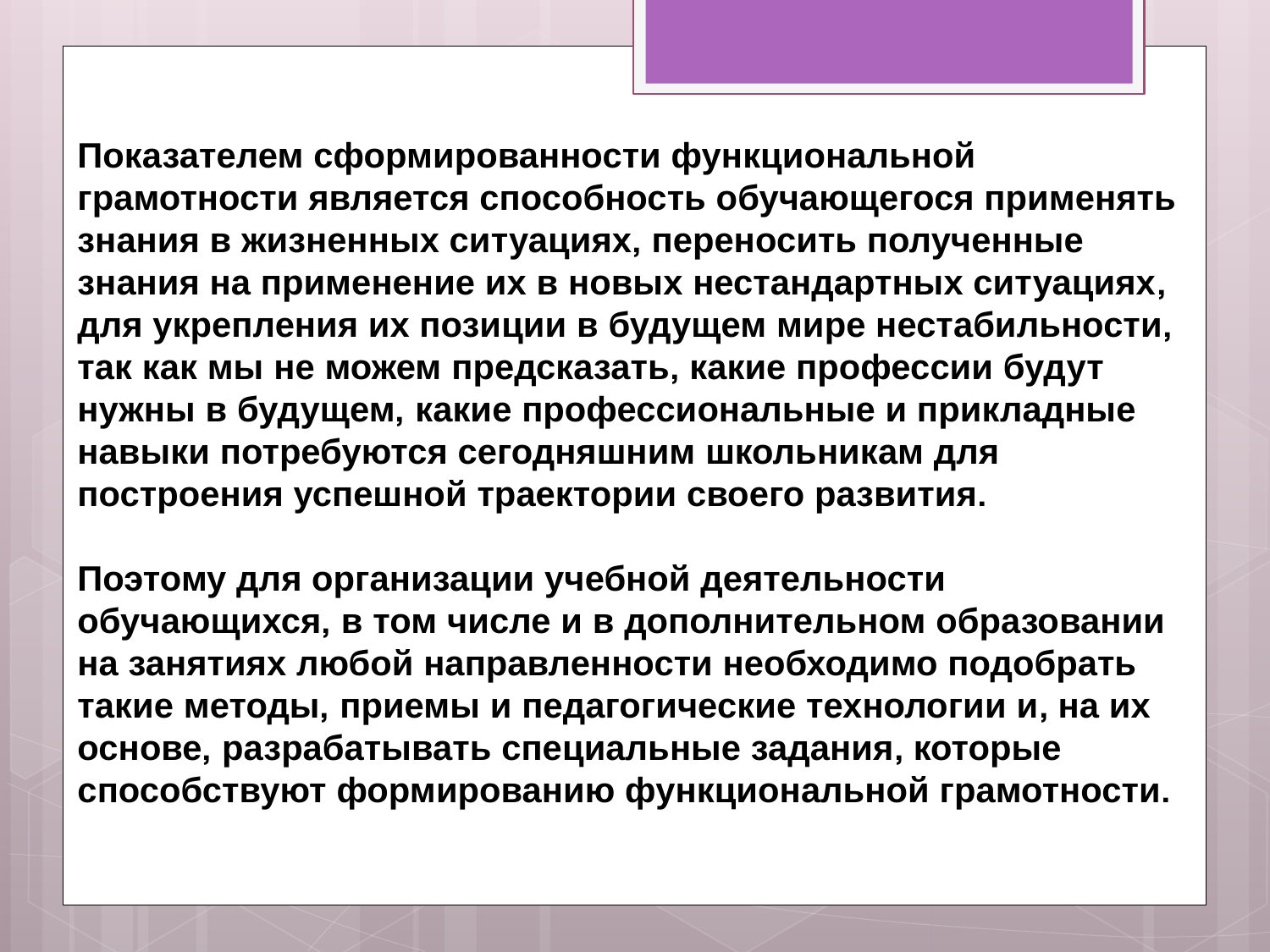

Показателем сформированности функциональной грамотности является способность обучающегося применять знания в жизненных ситуациях, переносить полученные знания на применение их в новых нестандартных ситуациях, для укрепления их позиции в будущем мире нестабильности, так как мы не можем предсказать, какие профессии будут нужны в будущем, какие профессиональные и прикладные навыки потребуются сегодняшним школьникам для построения успешной траектории своего развития.

Поэтому для организации учебной деятельности обучающихся, в том числе и в дополнительном образовании на занятиях любой направленности необходимо подобрать такие методы, приемы и педагогические технологии и, на их основе, разрабатывать специальные задания, которые способствуют формированию функциональной грамотности.